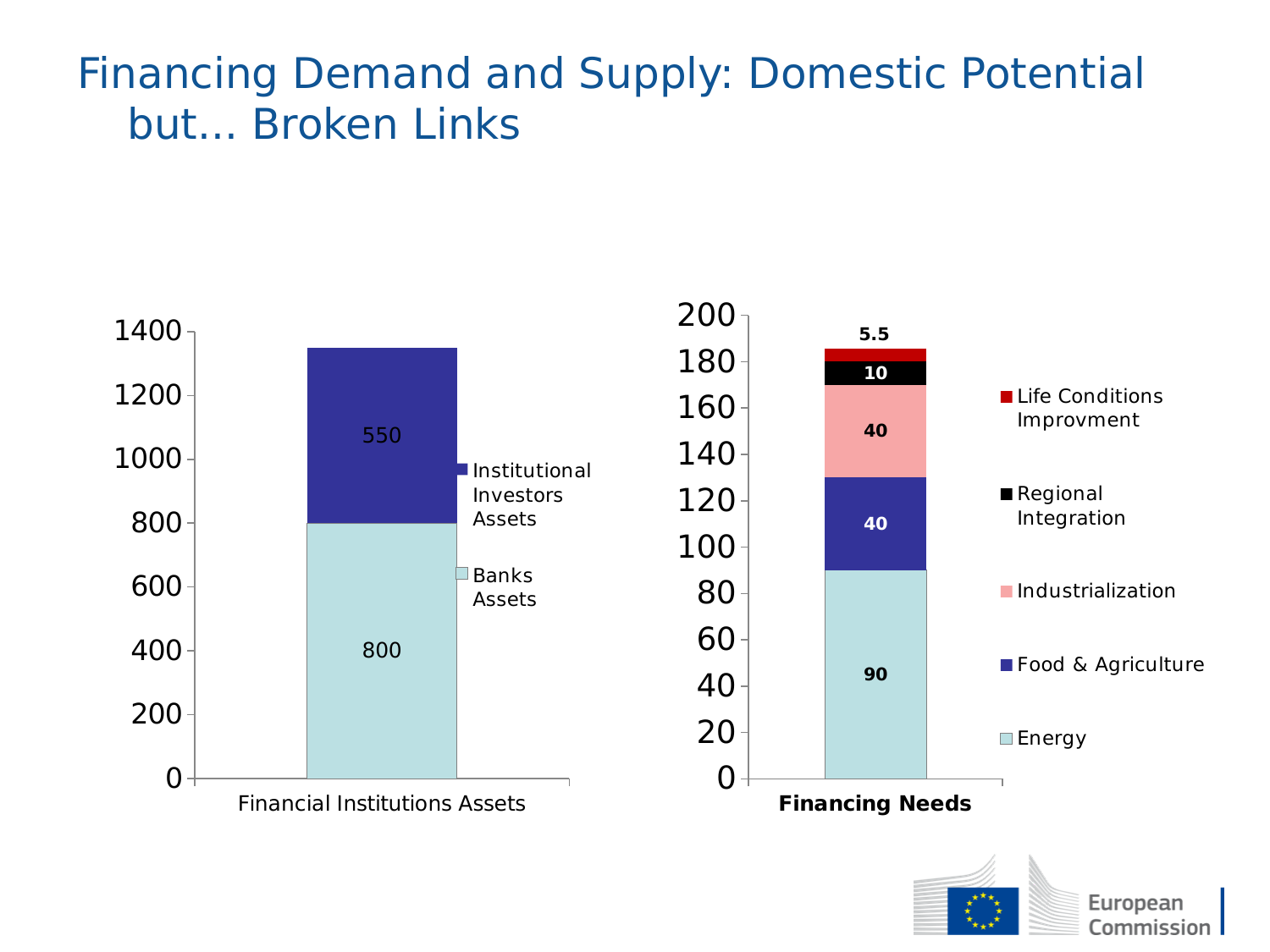

# Financing Demand and Supply: Domestic Potential but... Broken Links

### Chart

| Category | Banks Assets | Institutional Investors Assets |
|---|---|---|
| Financial Institutions Assets | 800.0 | 550.0 |

### Chart

| Category | Energy | Food & Agriculture | Industrialization | Regional Integration | Life Conditions Improvment |
|---|---|---|---|---|---|
| Financing Needs | 90.0 | 40.0 | 40.0 | 10.0 | 5.5 |